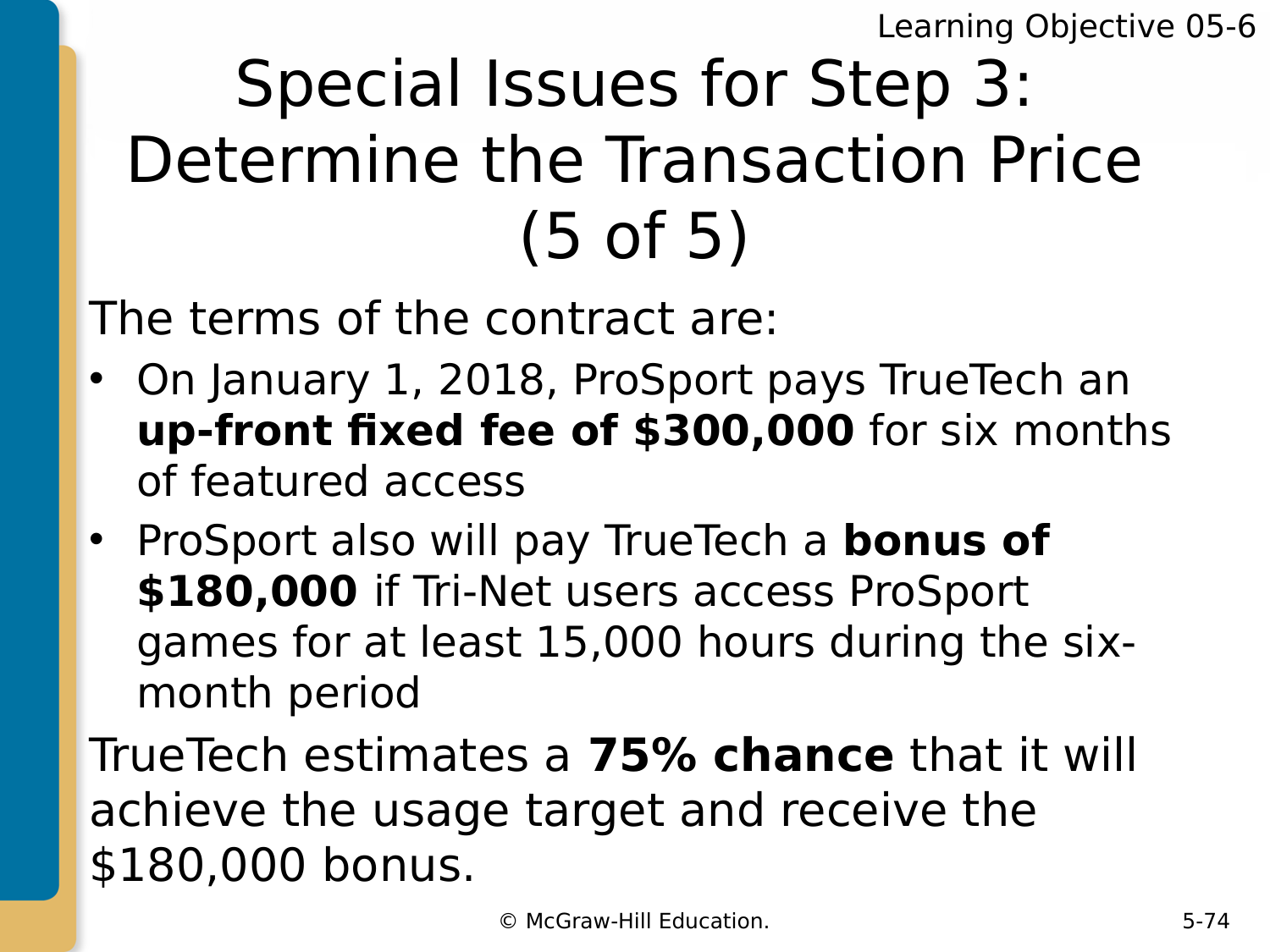

Learning Objective 05-6
# Special Issues for Step 3: Determine the Transaction Price (5 of 5)
The terms of the contract are:
On January 1, 2018, ProSport pays TrueTech an up-front fixed fee of $300,000 for six months of featured access
ProSport also will pay TrueTech a bonus of $180,000 if Tri-Net users access ProSport games for at least 15,000 hours during the six-month period
TrueTech estimates a 75% chance that it will achieve the usage target and receive the $180,000 bonus.